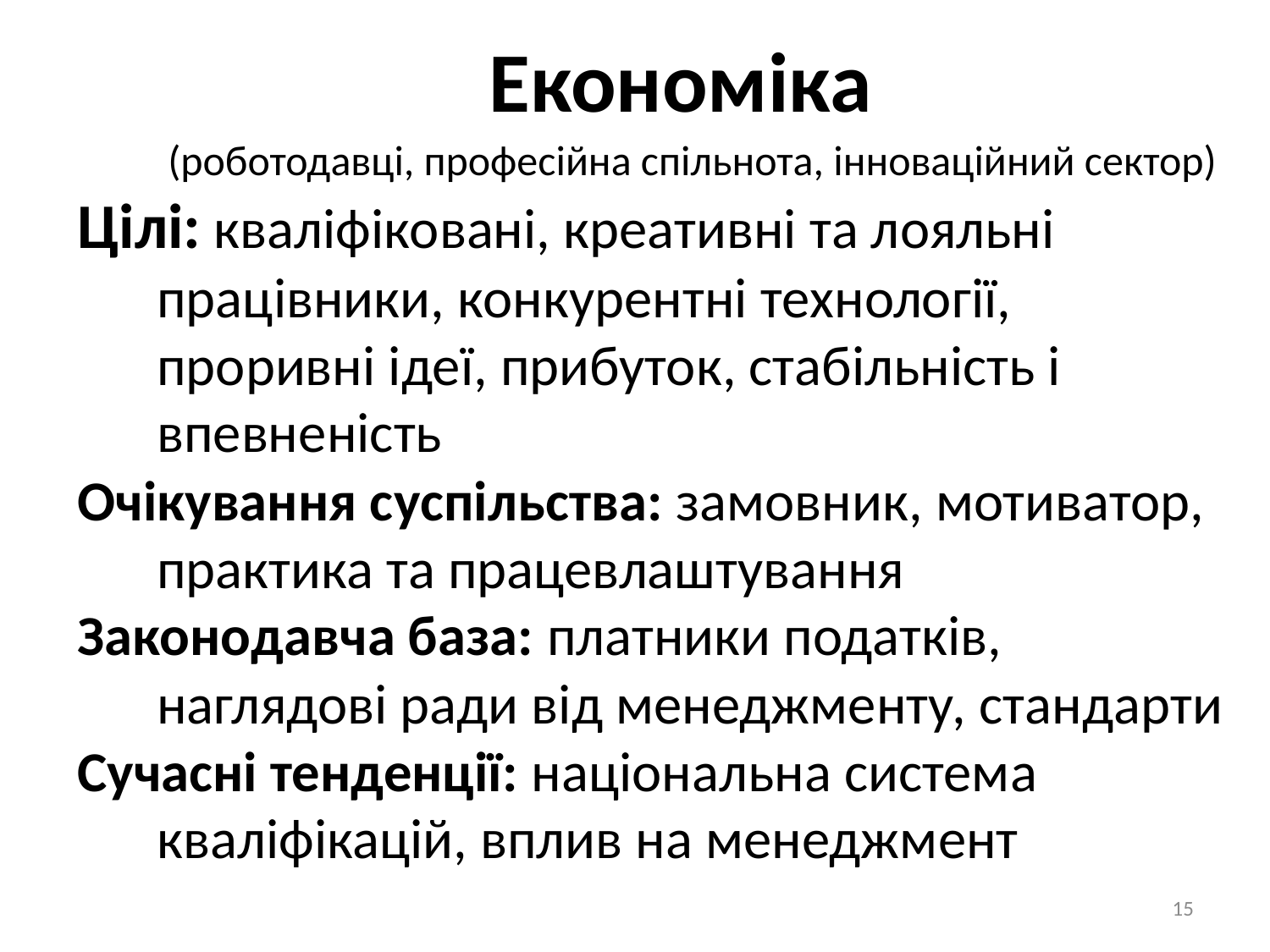

Економіка
(роботодавці, професійна спільнота, інноваційний сектор)
Цілі: кваліфіковані, креативні та лояльні працівники, конкурентні технології, проривні ідеї, прибуток, стабільність і впевненість
Очікування суспільства: замовник, мотиватор, практика та працевлаштування
Законодавча база: платники податків, наглядові ради від менеджменту, стандарти
Сучасні тенденції: національна система кваліфікацій, вплив на менеджмент
15